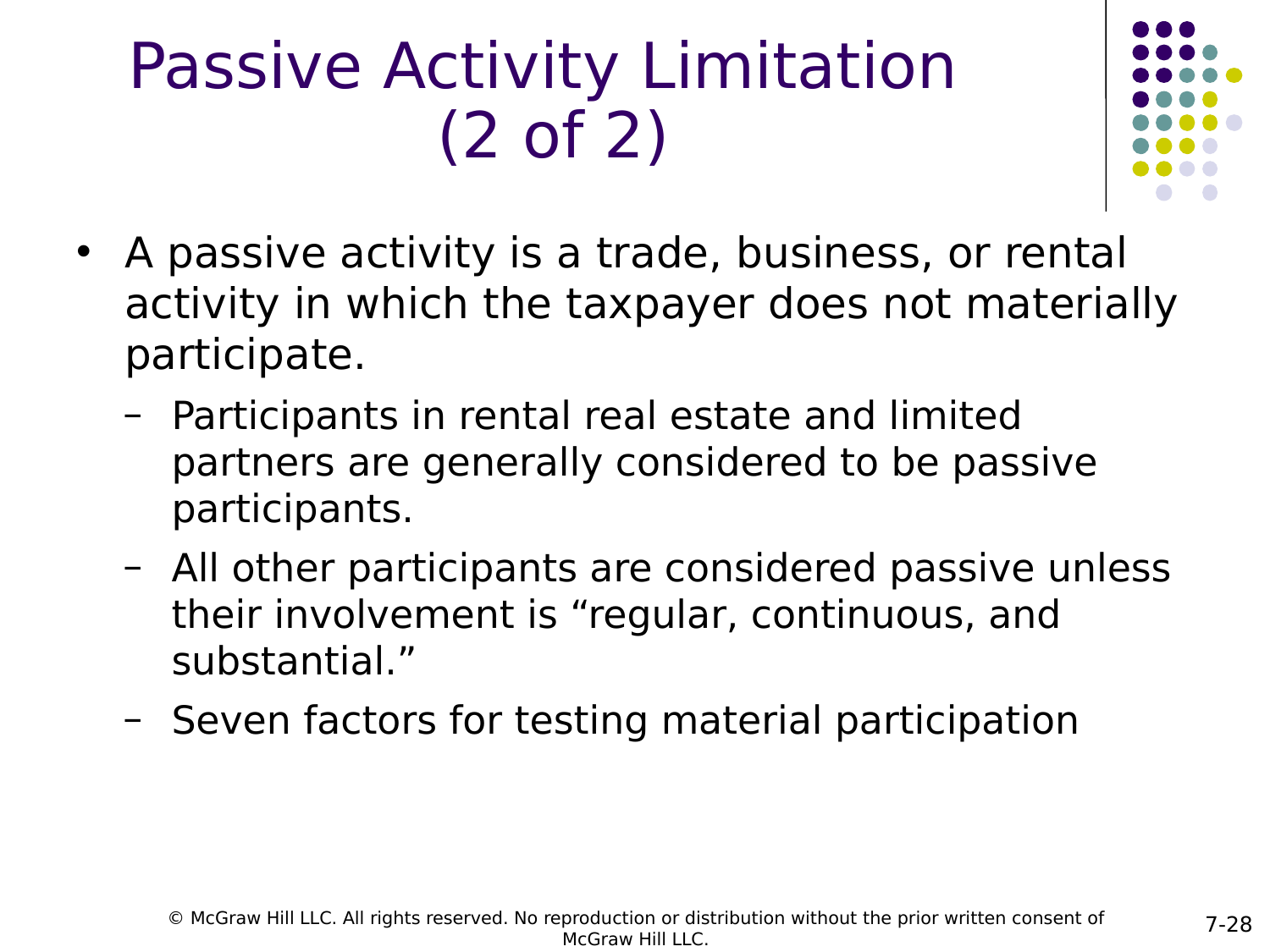

# Passive Activity Limitation (2 of 2)
A passive activity is a trade, business, or rental activity in which the taxpayer does not materially participate.
Participants in rental real estate and limited partners are generally considered to be passive participants.
All other participants are considered passive unless their involvement is “regular, continuous, and substantial.”
Seven factors for testing material participation
7-28